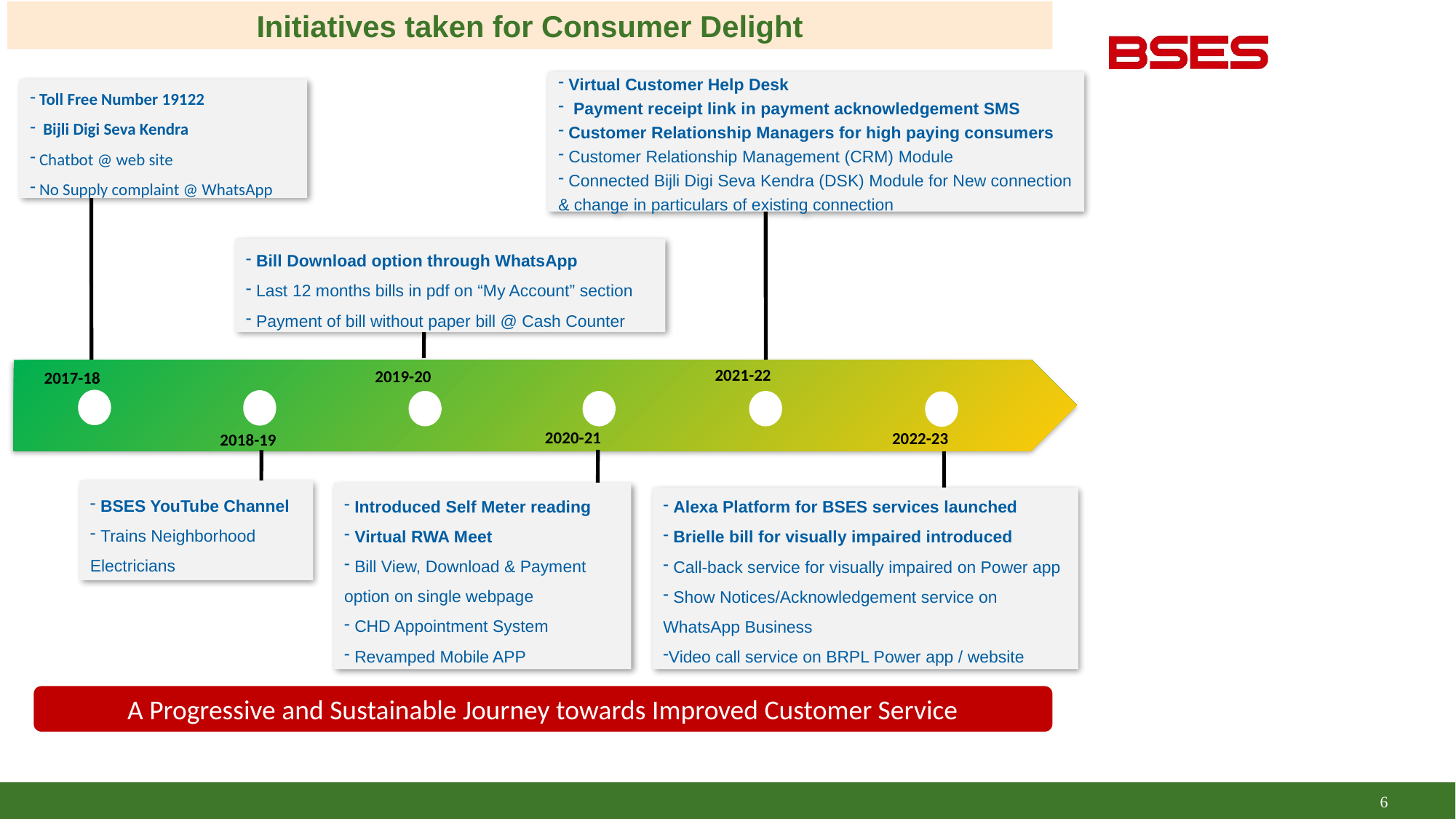

Initiatives taken for Consumer Delight
 Virtual Customer Help Desk
  Payment receipt link in payment acknowledgement SMS
 Customer Relationship Managers for high paying consumers
 Customer Relationship Management (CRM) Module
 Connected Bijli Digi Seva Kendra (DSK) Module for New connection & change in particulars of existing connection
 Toll Free Number 19122
  Bijli Digi Seva Kendra
 Chatbot @ web site
 No Supply complaint @ WhatsApp
 Bill Download option through WhatsApp
 Last 12 months bills in pdf on “My Account” section
 Payment of bill without paper bill @ Cash Counter
2021-22

2019-20
2017-18

2020-21
2022-23
2018-19
 BSES YouTube Channel
 Trains Neighborhood Electricians
 Introduced Self Meter reading
 Virtual RWA Meet
 Bill View, Download & Payment option on single webpage
 CHD Appointment System
 Revamped Mobile APP

 Alexa Platform for BSES services launched
 Brielle bill for visually impaired introduced
 Call-back service for visually impaired on Power app
 Show Notices/Acknowledgement service on WhatsApp Business
Video call service on BRPL Power app / website

A Progressive and Sustainable Journey towards Improved Customer Service
6